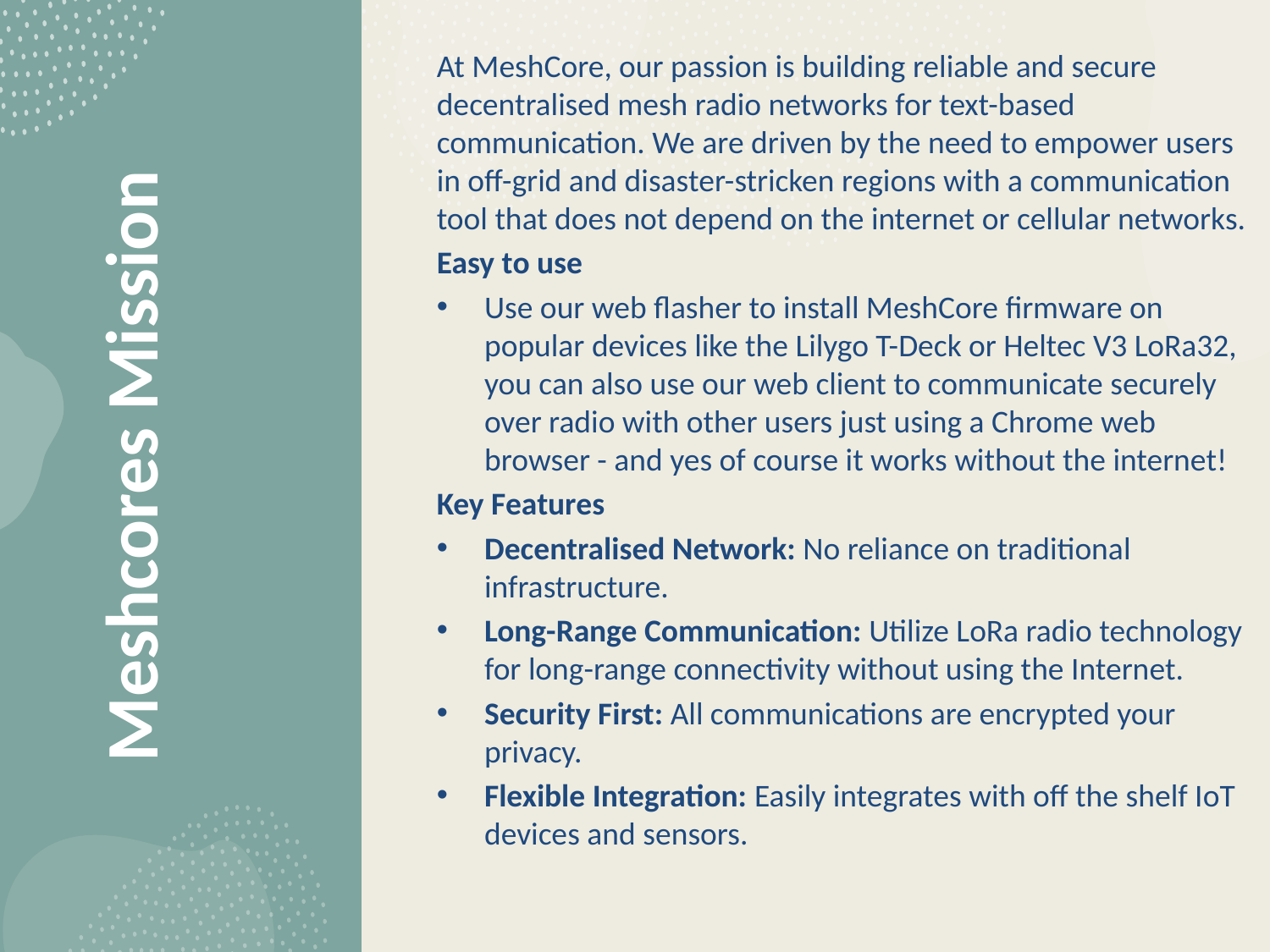

At MeshCore, our passion is building reliable and secure decentralised mesh radio networks for text-based communication. We are driven by the need to empower users in off-grid and disaster-stricken regions with a communication tool that does not depend on the internet or cellular networks.
Easy to use
Use our web flasher to install MeshCore firmware on popular devices like the Lilygo T-Deck or Heltec V3 LoRa32, you can also use our web client to communicate securely over radio with other users just using a Chrome web browser - and yes of course it works without the internet!
Key Features
Decentralised Network: No reliance on traditional infrastructure.
Long-Range Communication: Utilize LoRa radio technology for long-range connectivity without using the Internet.
Security First: All communications are encrypted your privacy.
Flexible Integration: Easily integrates with off the shelf IoT devices and sensors.

# Meshcores Mission